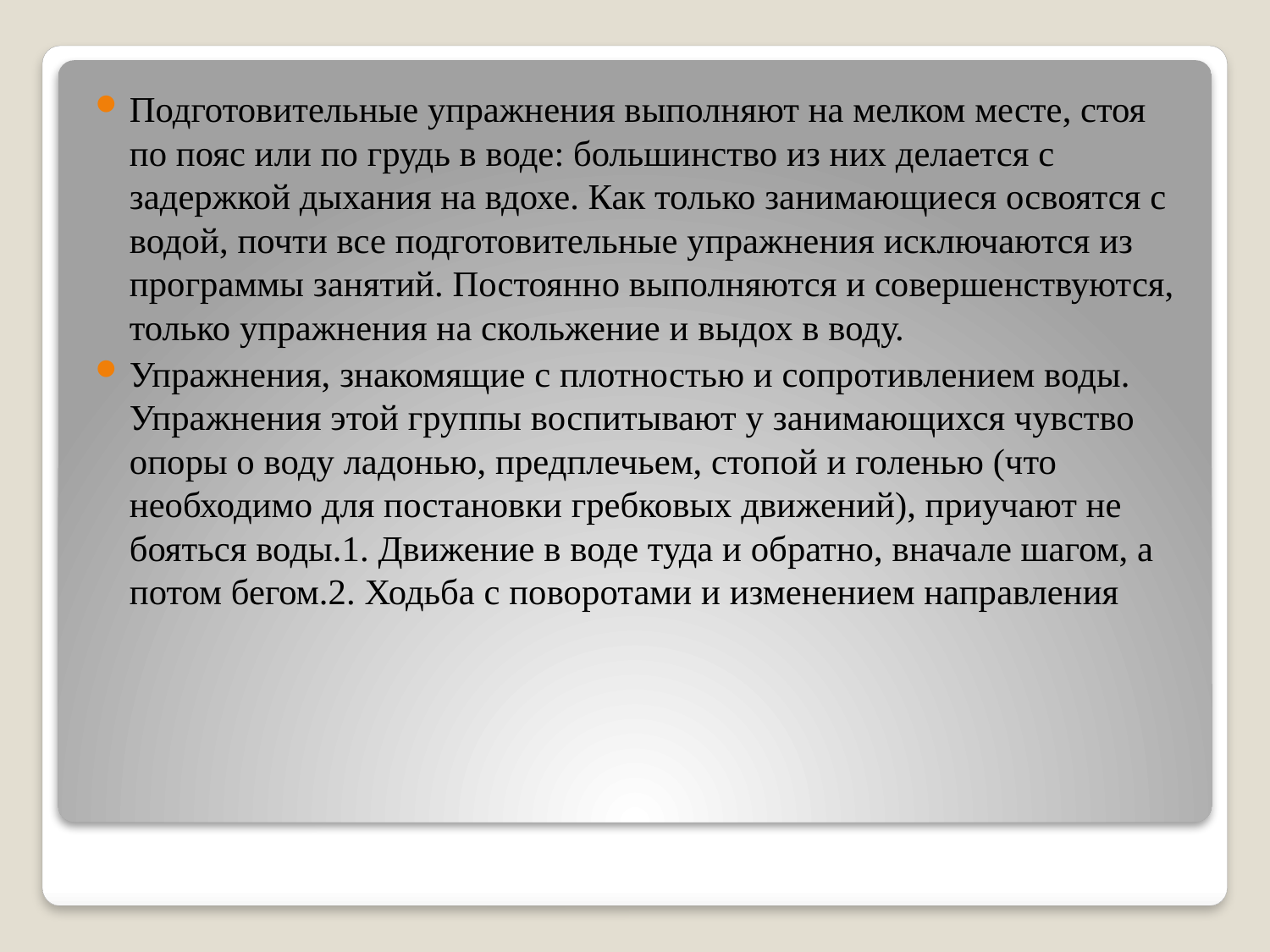

Подготовительные упражнения выполняют на мелком месте, стоя по пояс или по грудь в воде: большинство из них делается с задержкой дыхания на вдохе. Как только занимающиеся освоятся с водой, почти все подготовительные упражнения исключаются из программы занятий. Постоянно выполняются и совершенствуются, только упражнения на скольжение и выдох в воду.
Упражнения, знакомящие с плотностью и сопротивлением воды. Упражнения этой группы воспитывают у занимающихся чувство опоры о воду ладонью, предплечьем, стопой и голенью (что необходимо для постановки гребковых движений), приучают не бояться воды.1. Движение в воде туда и обратно, вначале шагом, а потом бегом.2. Ходьба с поворотами и изменением направления

#